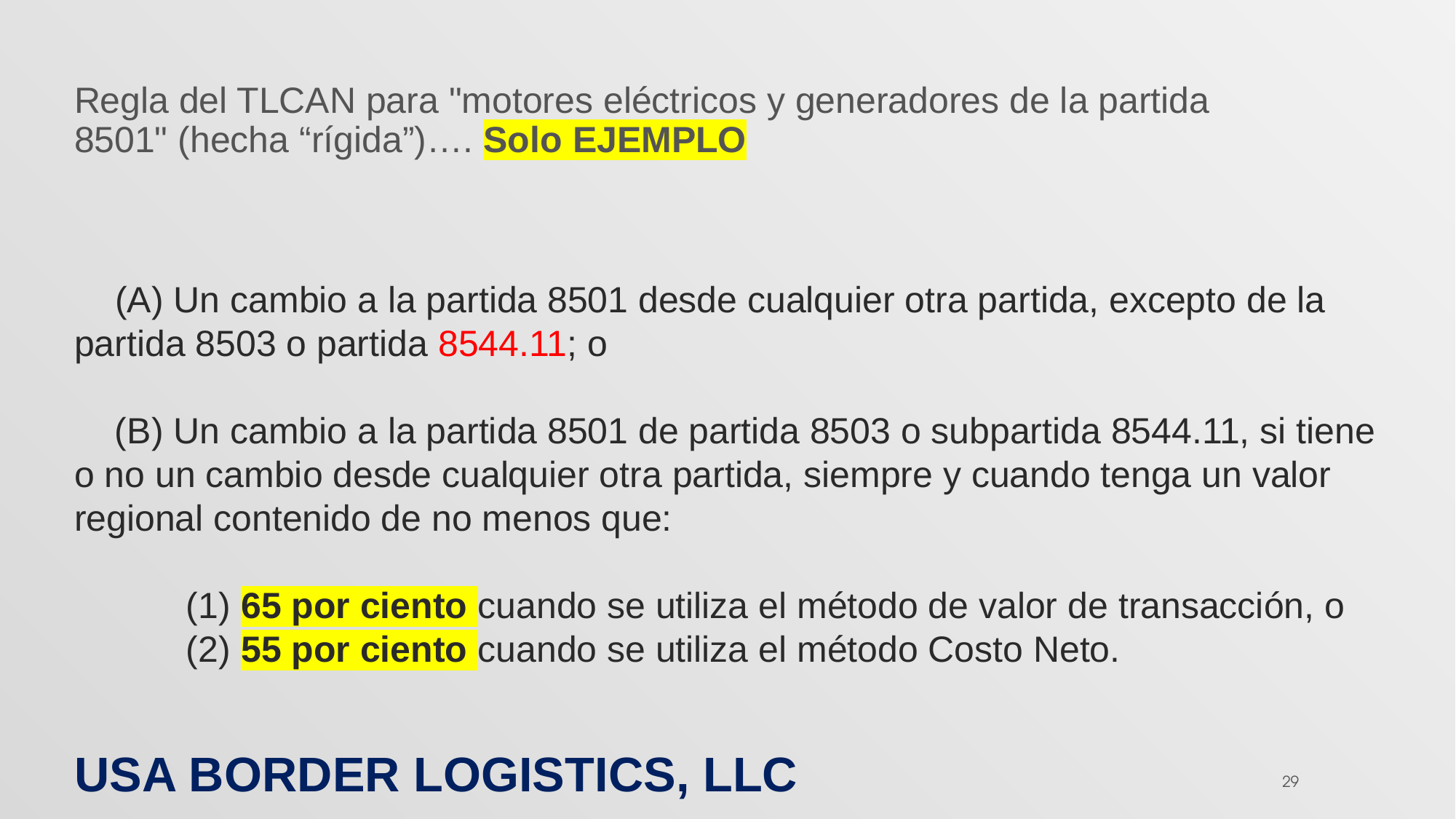

Regla del TLCAN para "motores eléctricos y generadores de la partida 8501" (hecha “rígida”)…. Solo EJEMPLO
    (A) Un cambio a la partida 8501 desde cualquier otra partida, excepto de la partida 8503 o partida 8544.11; o
    (B) Un cambio a la partida 8501 de partida 8503 o subpartida 8544.11, si tiene o no un cambio desde cualquier otra partida, siempre y cuando tenga un valor regional contenido de no menos que:
           (1) 65 por ciento cuando se utiliza el método de valor de transacción, o
           (2) 55 por ciento cuando se utiliza el método Costo Neto.
USA Border logistics, llc
29